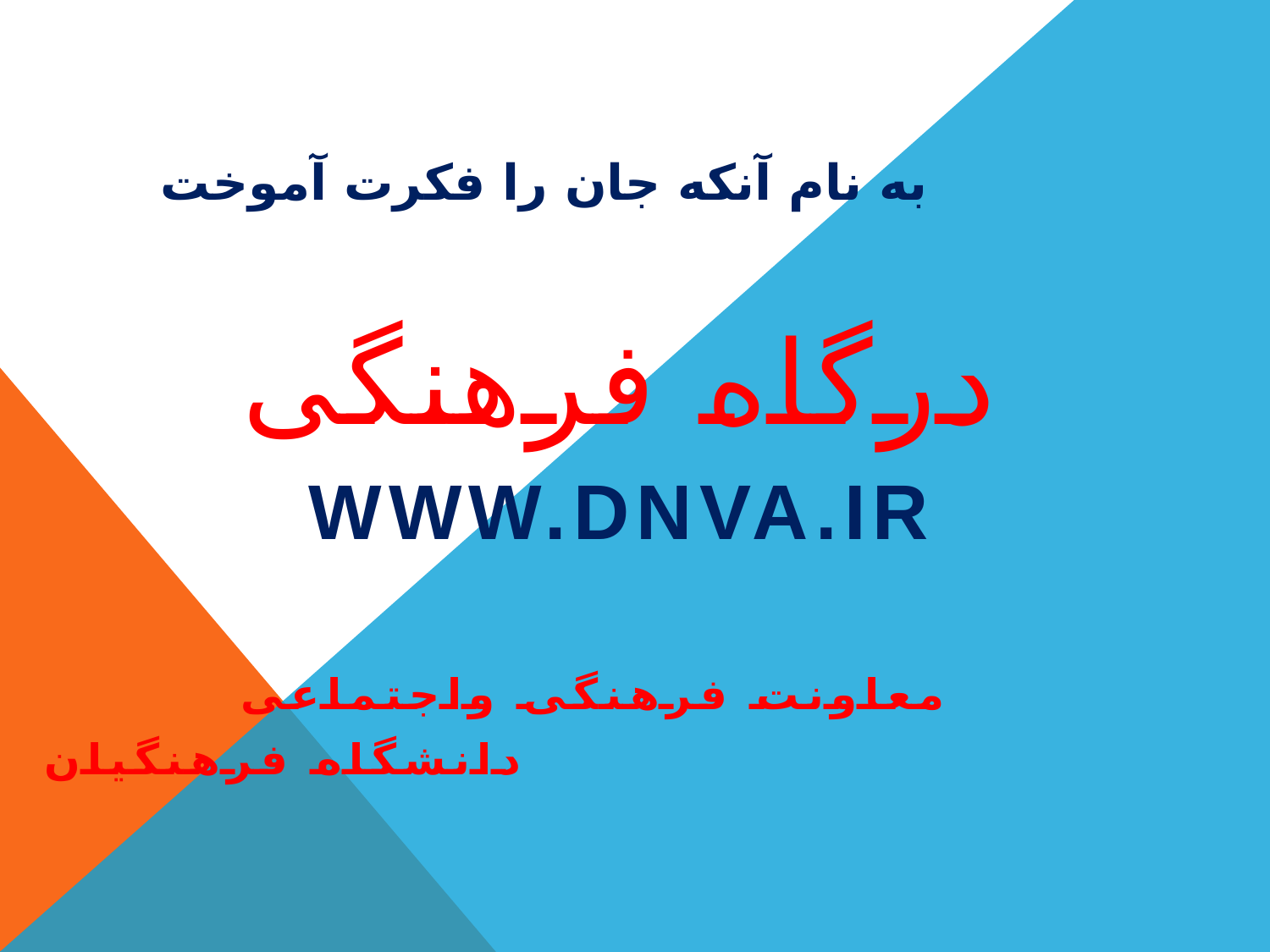

# به نام آنکه جان را فکرت آموخت
درگاه فرهنگی
www.dnva.ir

         معاونت فرهنگی واجتماعی
دانشگاه فرهنگیان